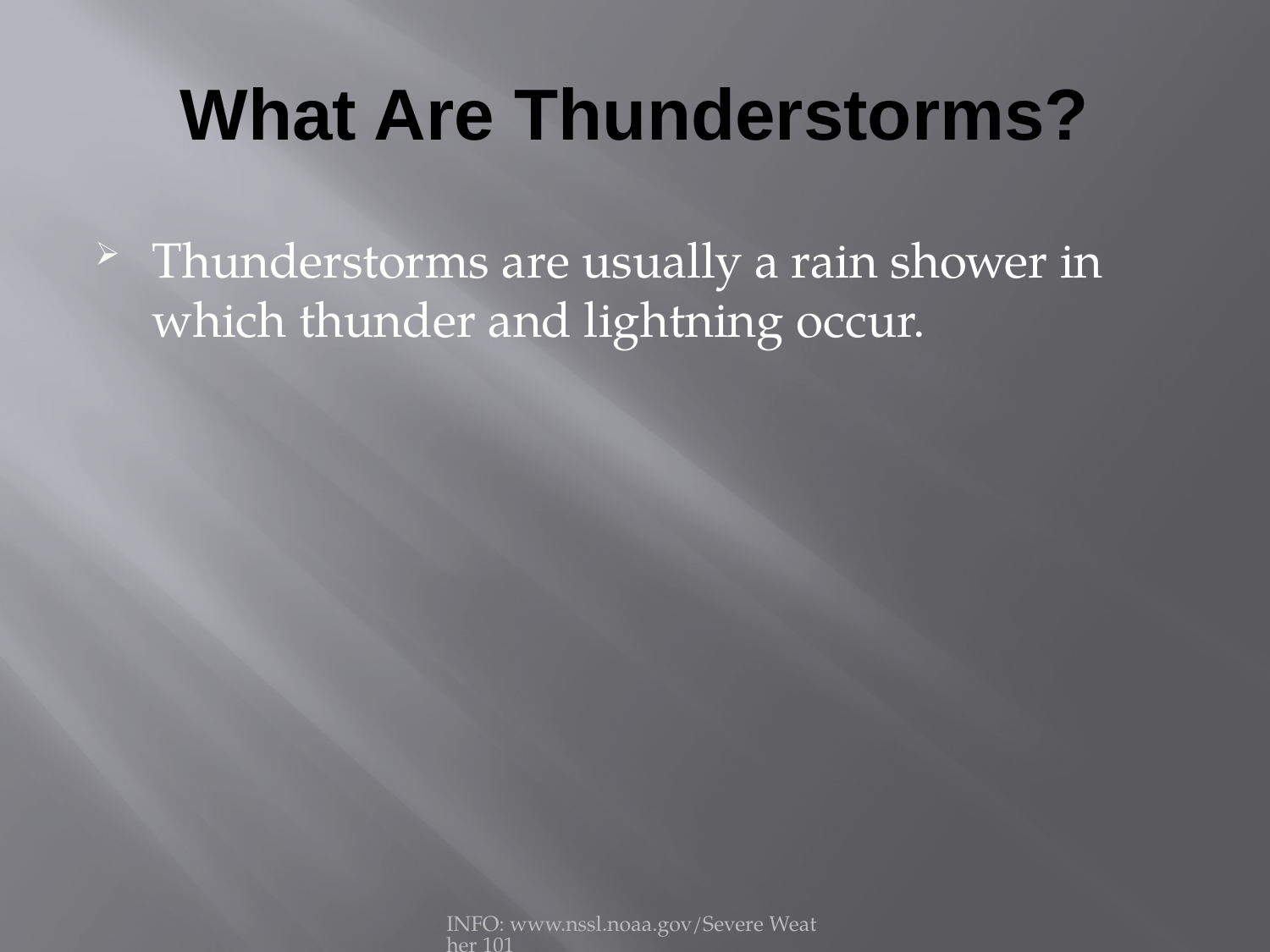

# What Are Thunderstorms?
Thunderstorms are usually a rain shower in which thunder and lightning occur.
INFO: www.nssl.noaa.gov/Severe Weather 101